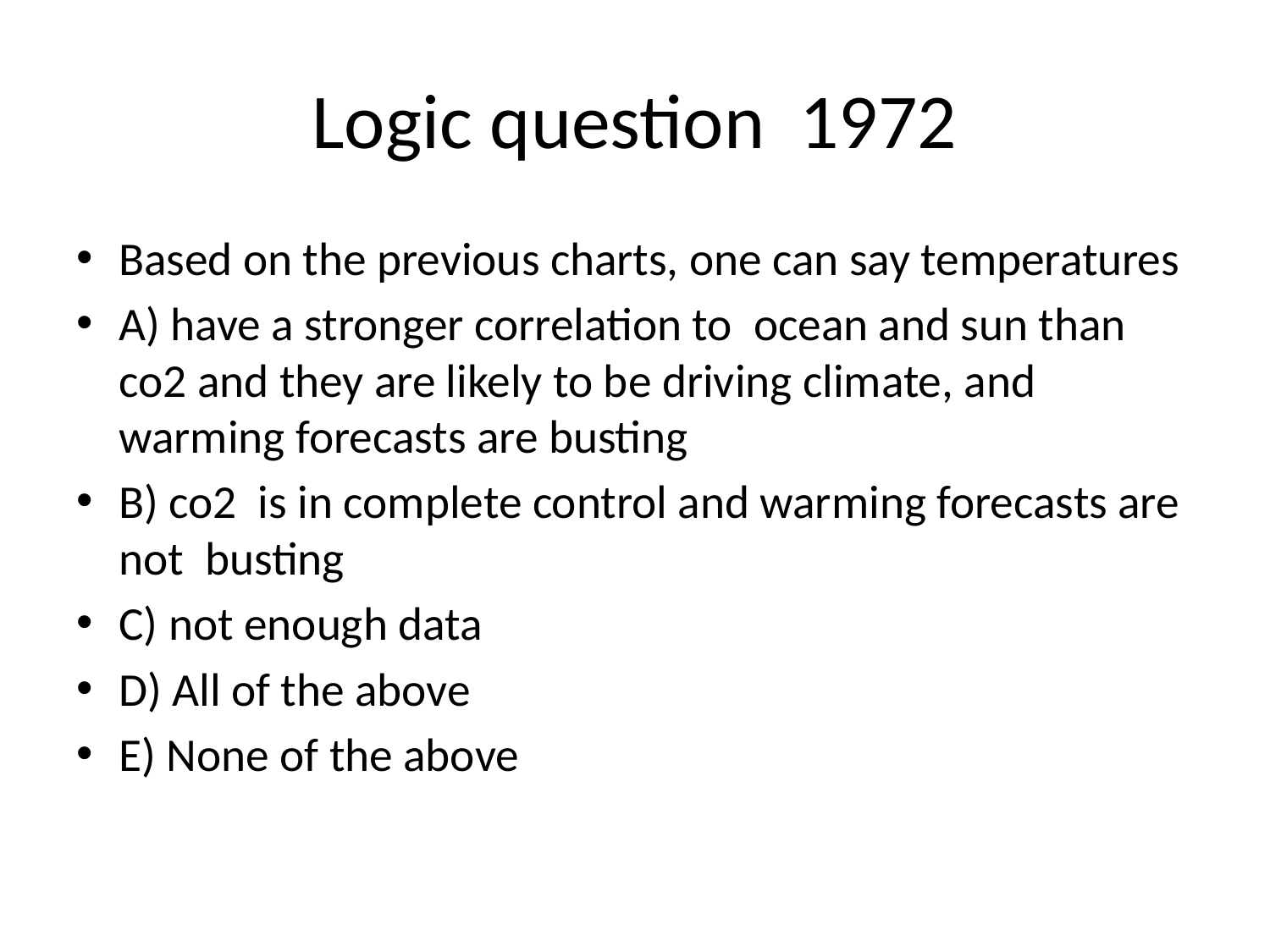

# Logic question  1972
Based on the previous charts, one can say temperatures
A) have a stronger correlation to  ocean and sun than co2 and they are likely to be driving climate, and warming forecasts are busting
B) co2  is in complete control and warming forecasts are not  busting
C) not enough data
D) All of the above
E) None of the above